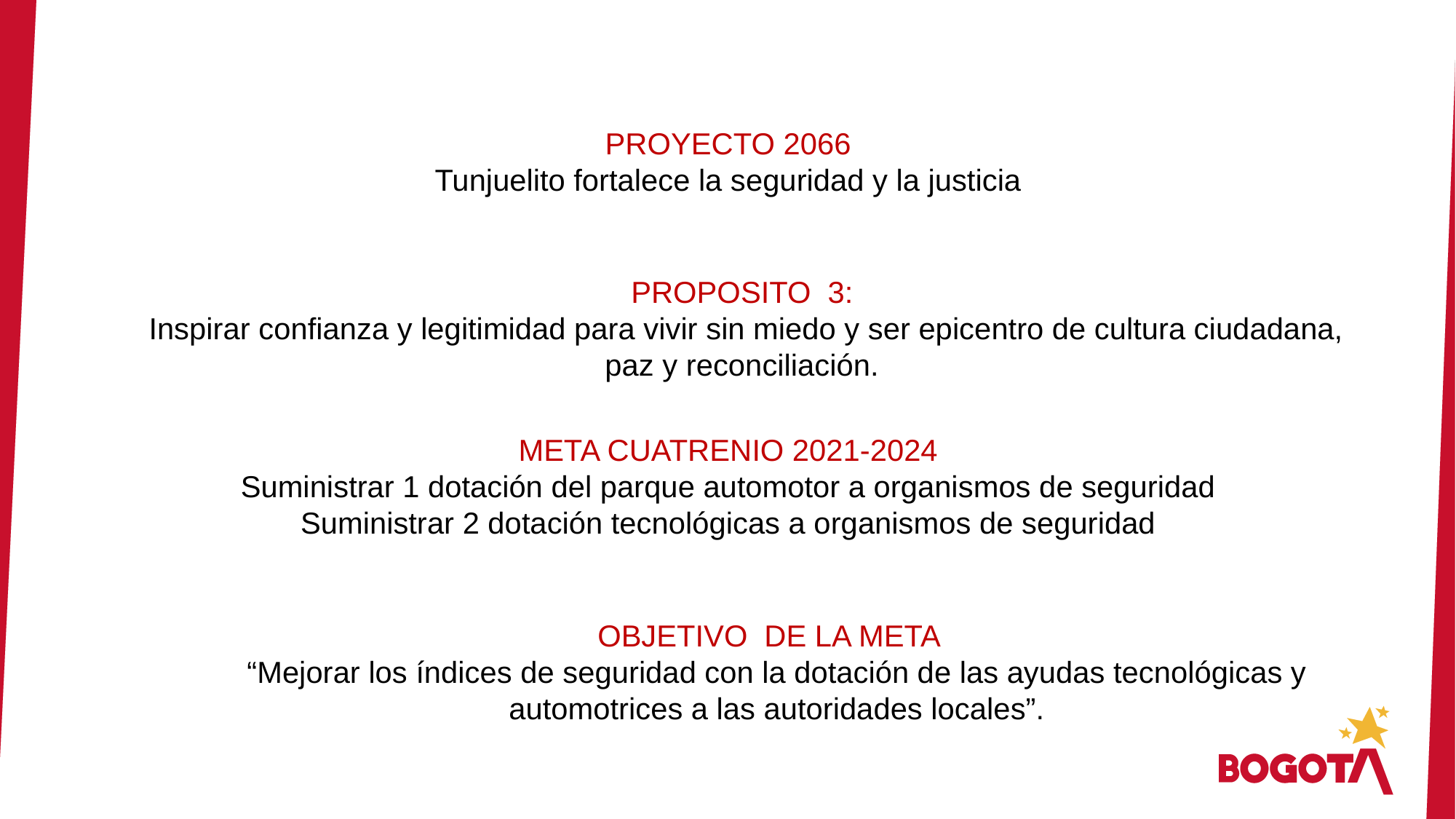

PROYECTO 2066
Tunjuelito fortalece la seguridad y la justicia
PROPOSITO  3:
Inspirar confianza y legitimidad para vivir sin miedo y ser epicentro de cultura ciudadana, paz y reconciliación.

META CUATRENIO 2021-2024
Suministrar 1 dotación del parque automotor a organismos de seguridad
Suministrar 2 dotación tecnológicas a organismos de seguridad
OBJETIVO  DE LA META
“Mejorar los índices de seguridad con la dotación de las ayudas tecnológicas y automotrices a las autoridades locales”.